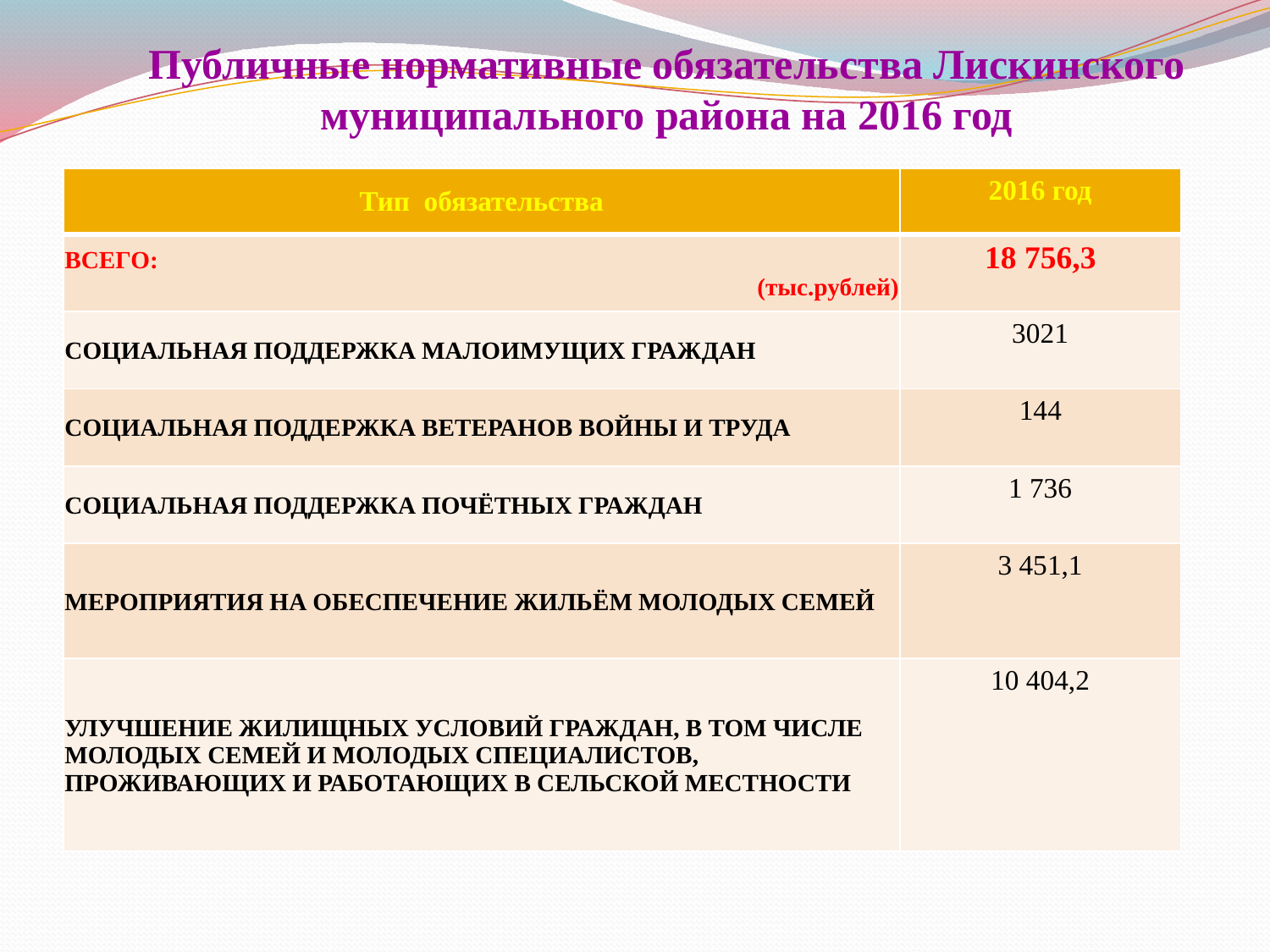

# Публичные нормативные обязательства Лискинского муниципального района на 2016 год
| Тип обязательства | 2016 год |
| --- | --- |
| ВСЕГО: (тыс.рублей) | 18 756,3 |
| СОЦИАЛЬНАЯ ПОДДЕРЖКА МАЛОИМУЩИХ ГРАЖДАН | 3021 |
| СОЦИАЛЬНАЯ ПОДДЕРЖКА ВЕТЕРАНОВ ВОЙНЫ И ТРУДА | 144 |
| СОЦИАЛЬНАЯ ПОДДЕРЖКА ПОЧЁТНЫХ ГРАЖДАН | 1 736 |
| МЕРОПРИЯТИЯ НА ОБЕСПЕЧЕНИЕ ЖИЛЬЁМ МОЛОДЫХ СЕМЕЙ | 3 451,1 |
| УЛУЧШЕНИЕ ЖИЛИЩНЫХ УСЛОВИЙ ГРАЖДАН, В ТОМ ЧИСЛЕ МОЛОДЫХ СЕМЕЙ И МОЛОДЫХ СПЕЦИАЛИСТОВ, ПРОЖИВАЮЩИХ И РАБОТАЮЩИХ В СЕЛЬСКОЙ МЕСТНОСТИ | 10 404,2 |